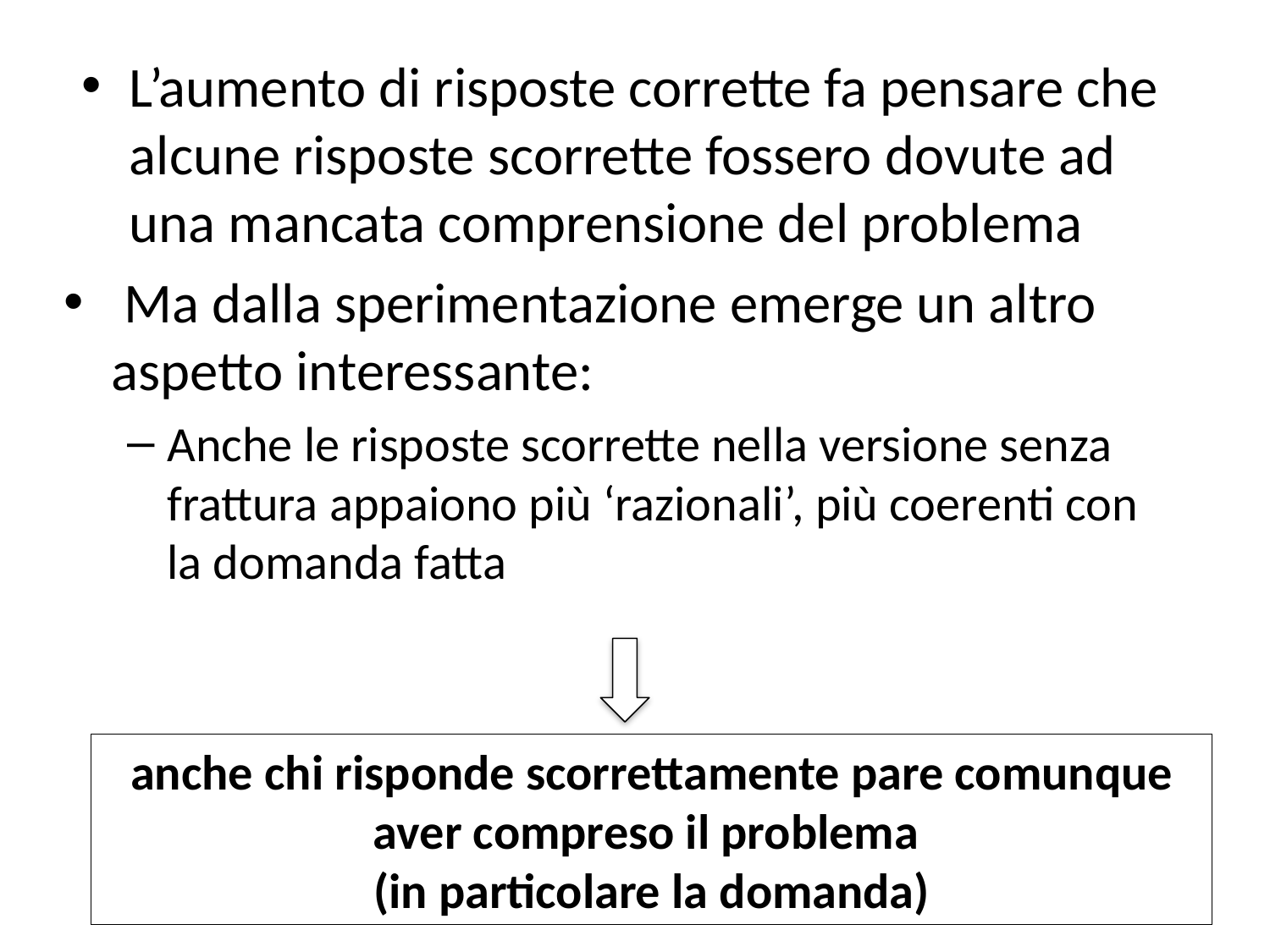

L’aumento di risposte corrette fa pensare che alcune risposte scorrette fossero dovute ad una mancata comprensione del problema
 Ma dalla sperimentazione emerge un altro aspetto interessante:
Anche le risposte scorrette nella versione senza frattura appaiono più ‘razionali’, più coerenti con la domanda fatta

anche chi risponde scorrettamente pare comunque aver compreso il problema
(in particolare la domanda)